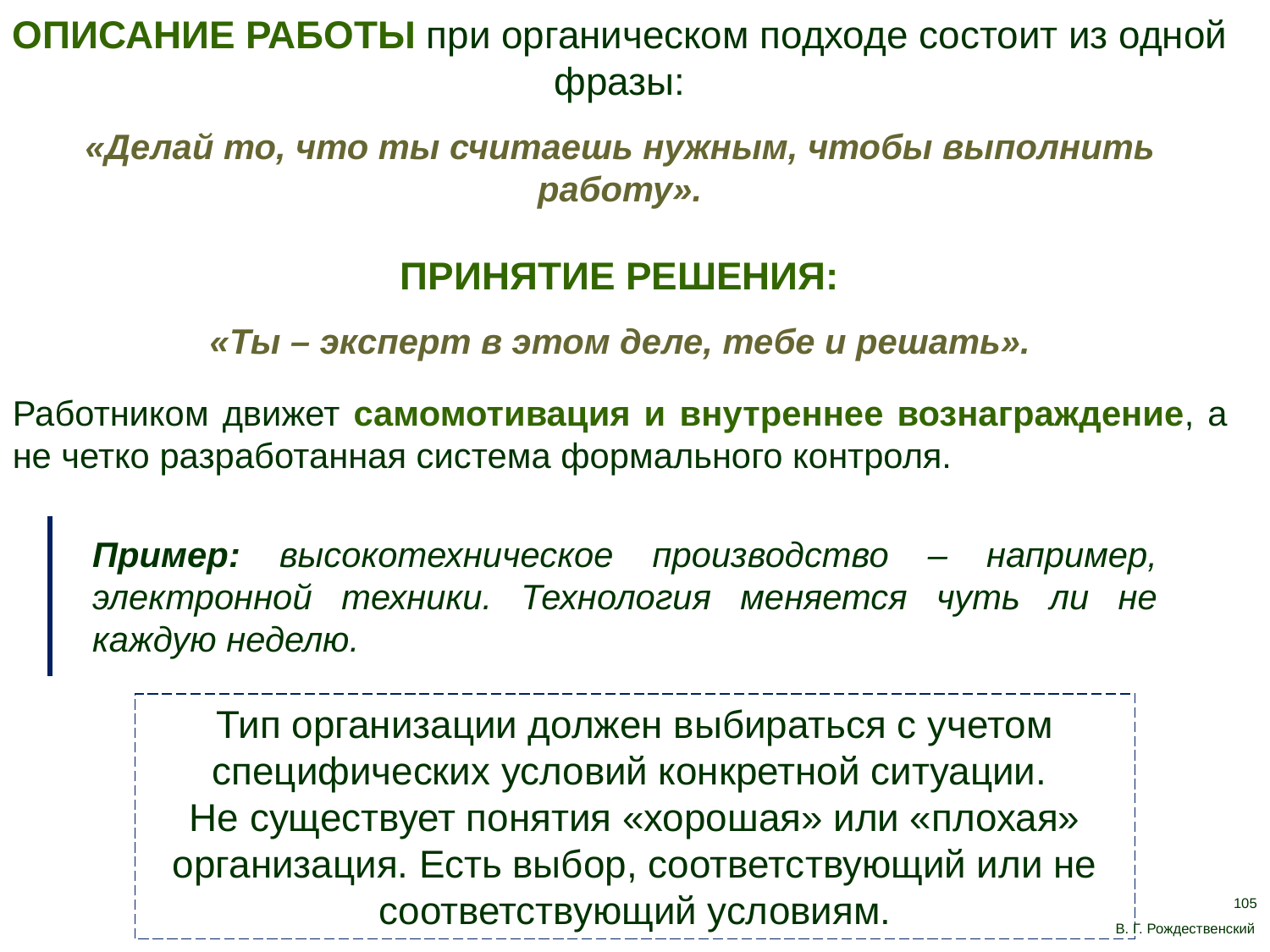

ОПИСАНИЕ РАБОТЫ при органическом подходе состоит из одной фразы:

«Делай то, что ты считаешь нужным, чтобы выполнить работу».

ПРИНЯТИЕ РЕШЕНИЯ:

«Ты – эксперт в этом деле, тебе и решать».

Работником движет самомотивация и внутреннее вознаграждение, а не четко разработанная система формального контроля.
Пример: высокотехническое производство – например, электронной техники. Технология меняется чуть ли не каждую неделю.
Тип организации должен выбираться с учетом специфических условий конкретной ситуации.
Не существует понятия «хорошая» или «плохая» организация. Есть выбор, соответствующий или не соответствующий условиям.
105
В. Г. Рождественский